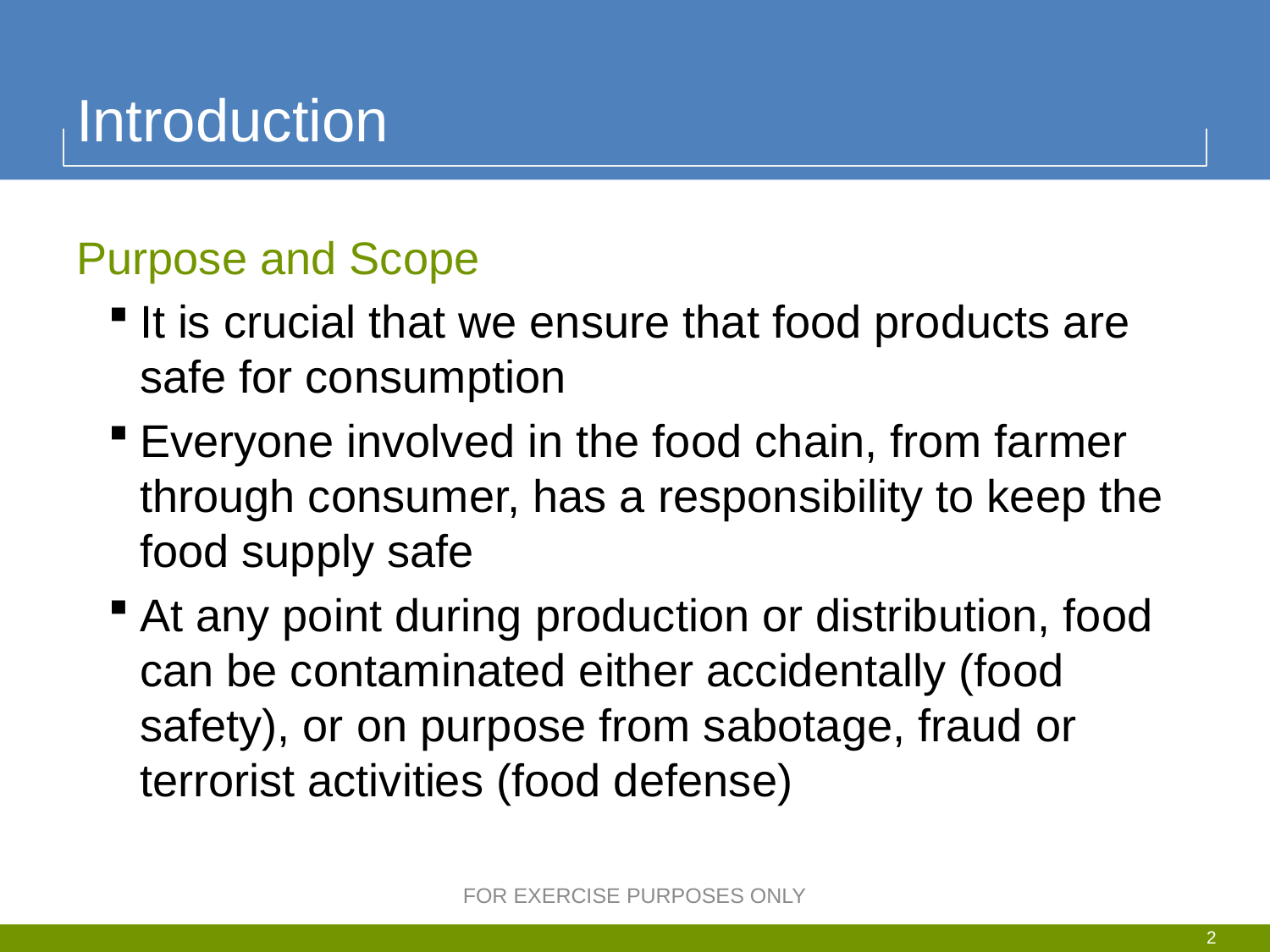

# Introduction
Purpose and Scope
It is crucial that we ensure that food products are safe for consumption
Everyone involved in the food chain, from farmer through consumer, has a responsibility to keep the food supply safe
At any point during production or distribution, food can be contaminated either accidentally (food safety), or on purpose from sabotage, fraud or terrorist activities (food defense)
FOR EXERCISE PURPOSES ONLY